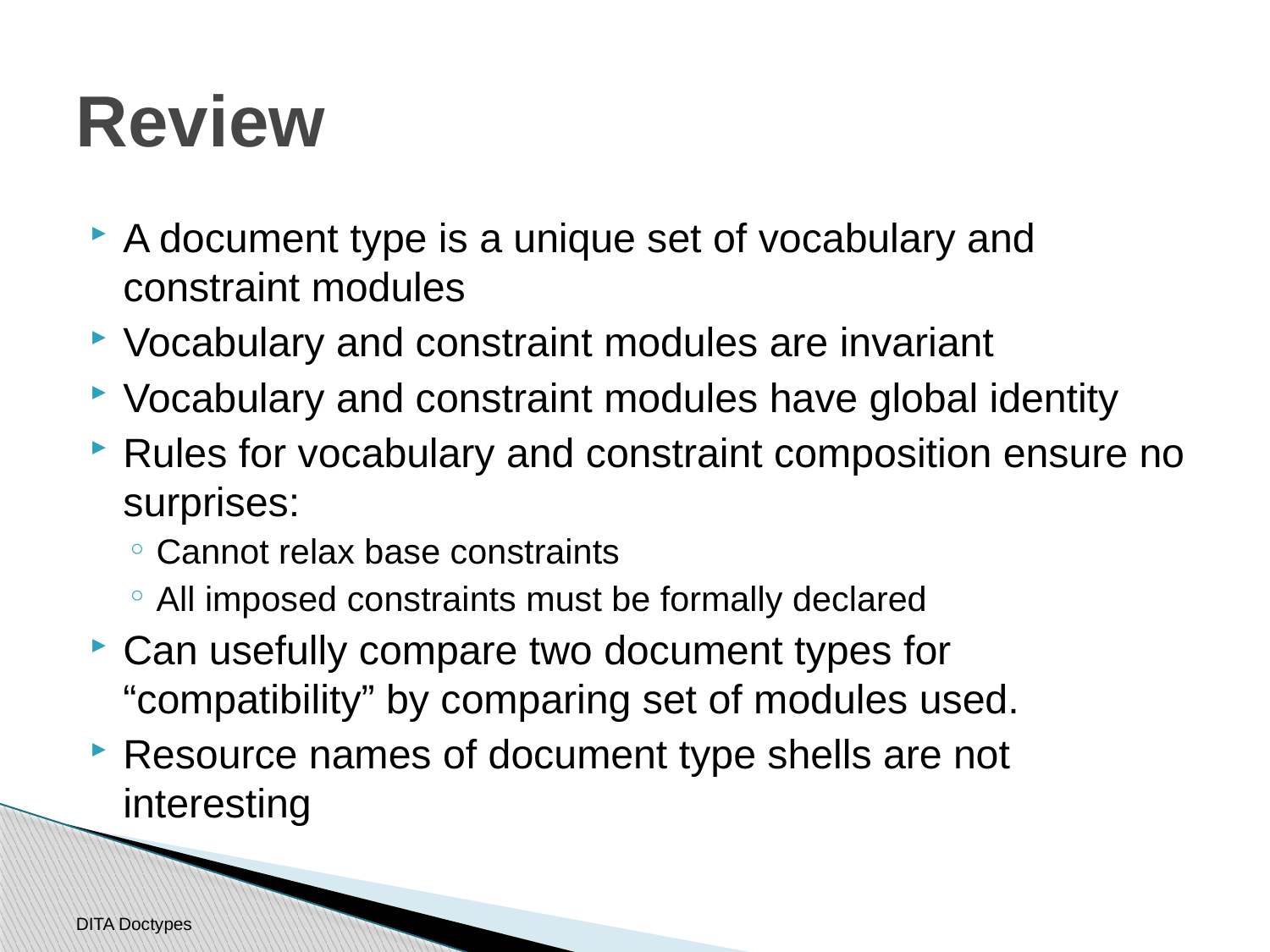

# Review
A document type is a unique set of vocabulary and constraint modules
Vocabulary and constraint modules are invariant
Vocabulary and constraint modules have global identity
Rules for vocabulary and constraint composition ensure no surprises:
Cannot relax base constraints
All imposed constraints must be formally declared
Can usefully compare two document types for “compatibility” by comparing set of modules used.
Resource names of document type shells are not interesting